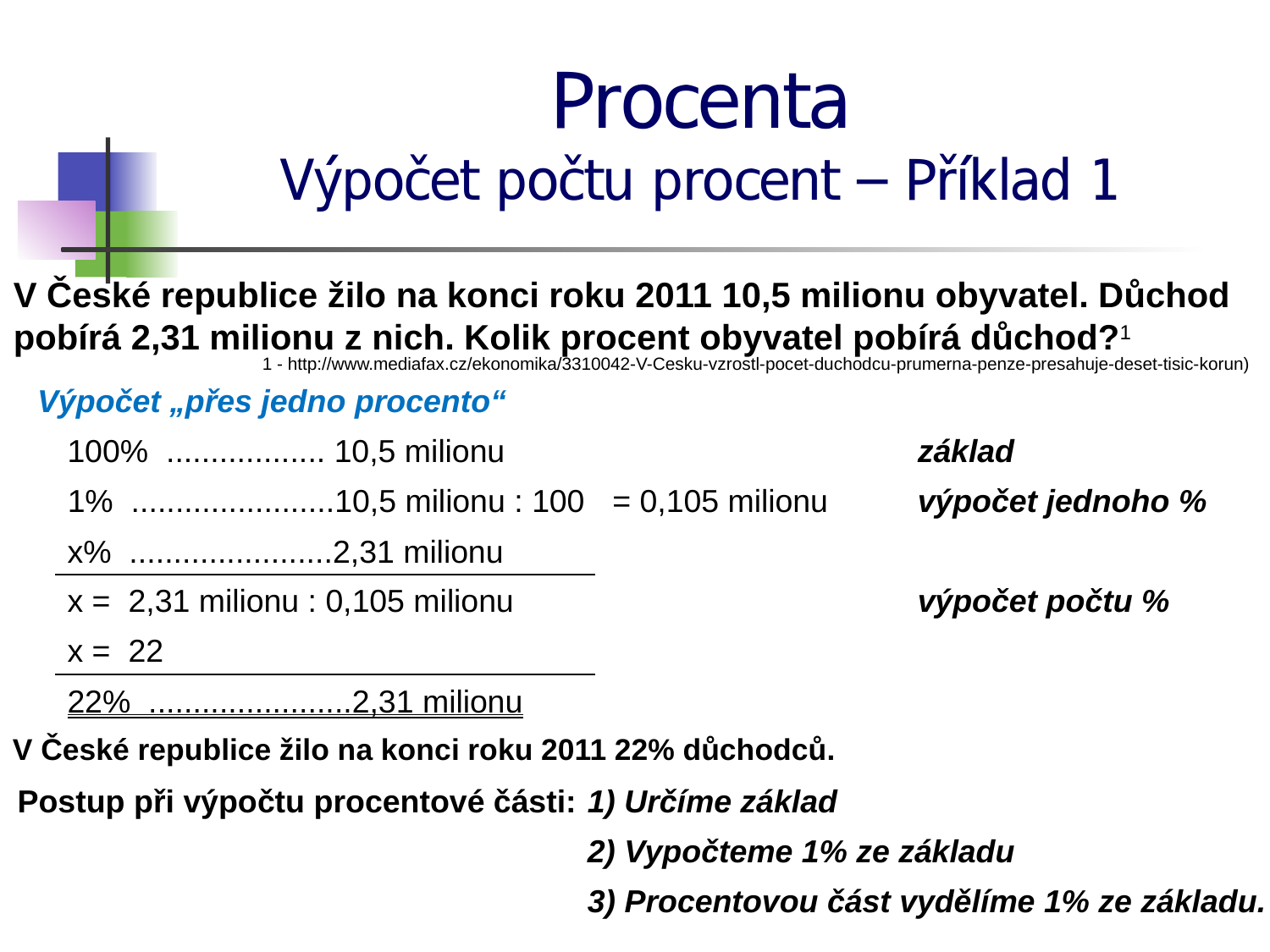

# Procenta Výpočet počtu procent – Příklad 1
V České republice žilo na konci roku 2011 10,5 milionu obyvatel. Důchod pobírá 2,31 milionu z nich. Kolik procent obyvatel pobírá důchod?1
1 - http://www.mediafax.cz/ekonomika/3310042-V-Cesku-vzrostl-pocet-duchodcu-prumerna-penze-presahuje-deset-tisic-korun)
Výpočet „přes jedno procento“
100%  .................. 10,5 milionu
základ
1%  .......................10,5 milionu : 100
= 0,105 milionu
výpočet jednoho %
x%  .......................2,31 milionu
x =  2,31 milionu : 0,105 milionu
výpočet počtu %
x =  22
22%  .......................2,31 milionu
V České republice žilo na konci roku 2011 22% důchodců.
Postup při výpočtu procentové části:
1) Určíme základ
2) Vypočteme 1% ze základu
3) Procentovou část vydělíme 1% ze základu.